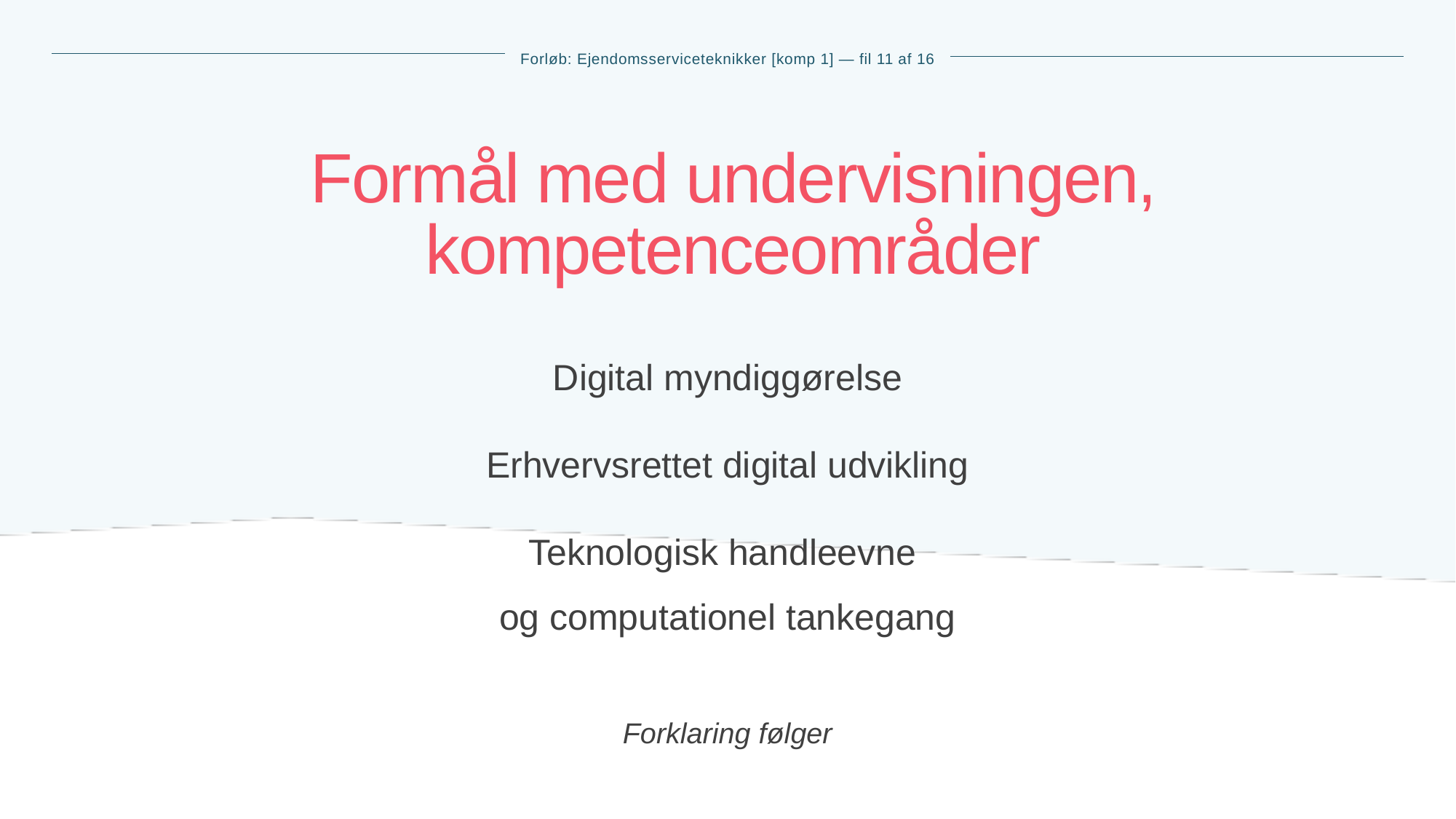

Formål med undervisningen, kompetenceområder
Digital myndiggørelse
Erhvervsrettet digital udvikling
Teknologisk handleevne
og computationel tankegang

Forklaring følger